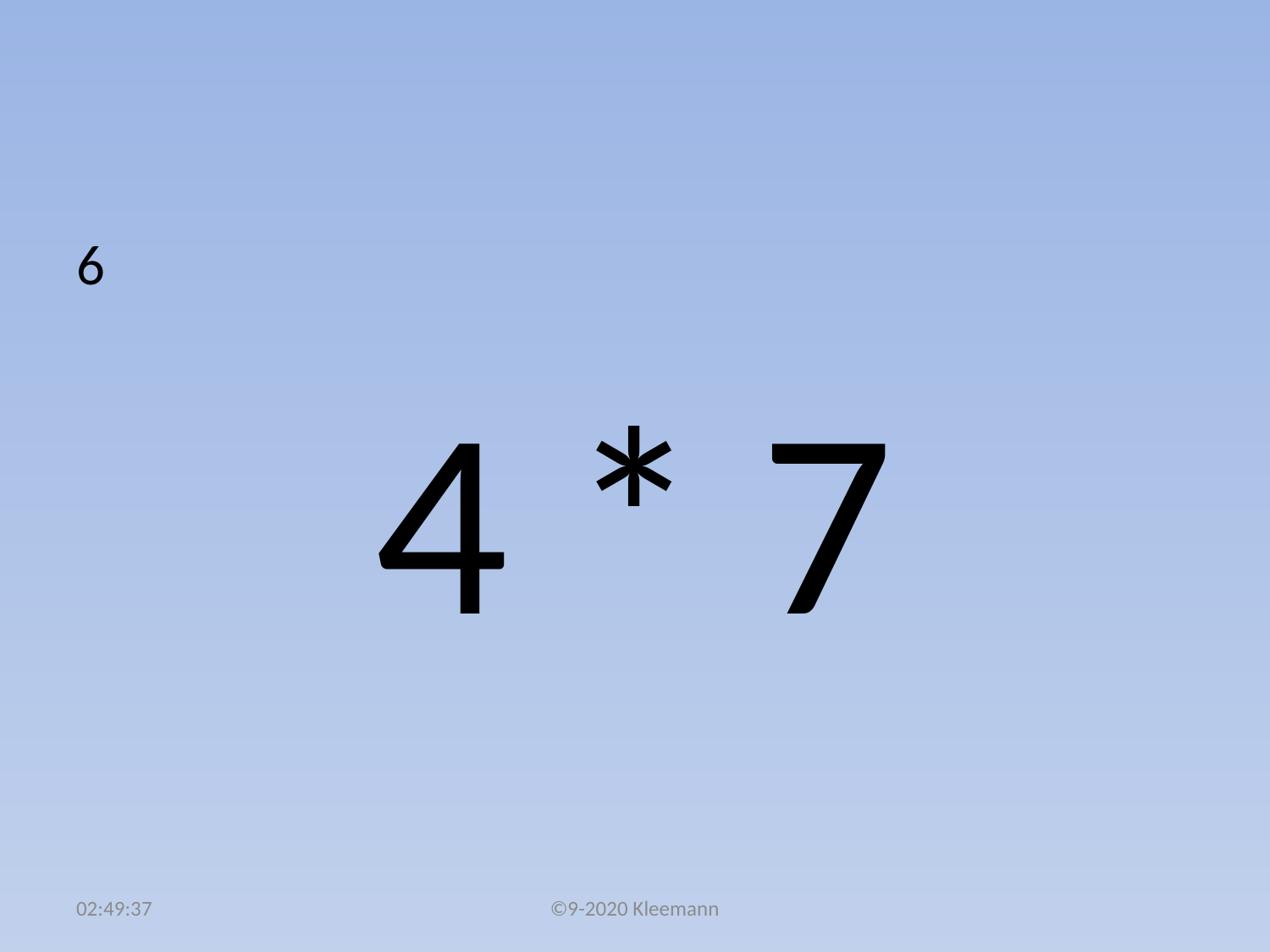

#
6
4 * 7
02:49:37
©9-2020 Kleemann